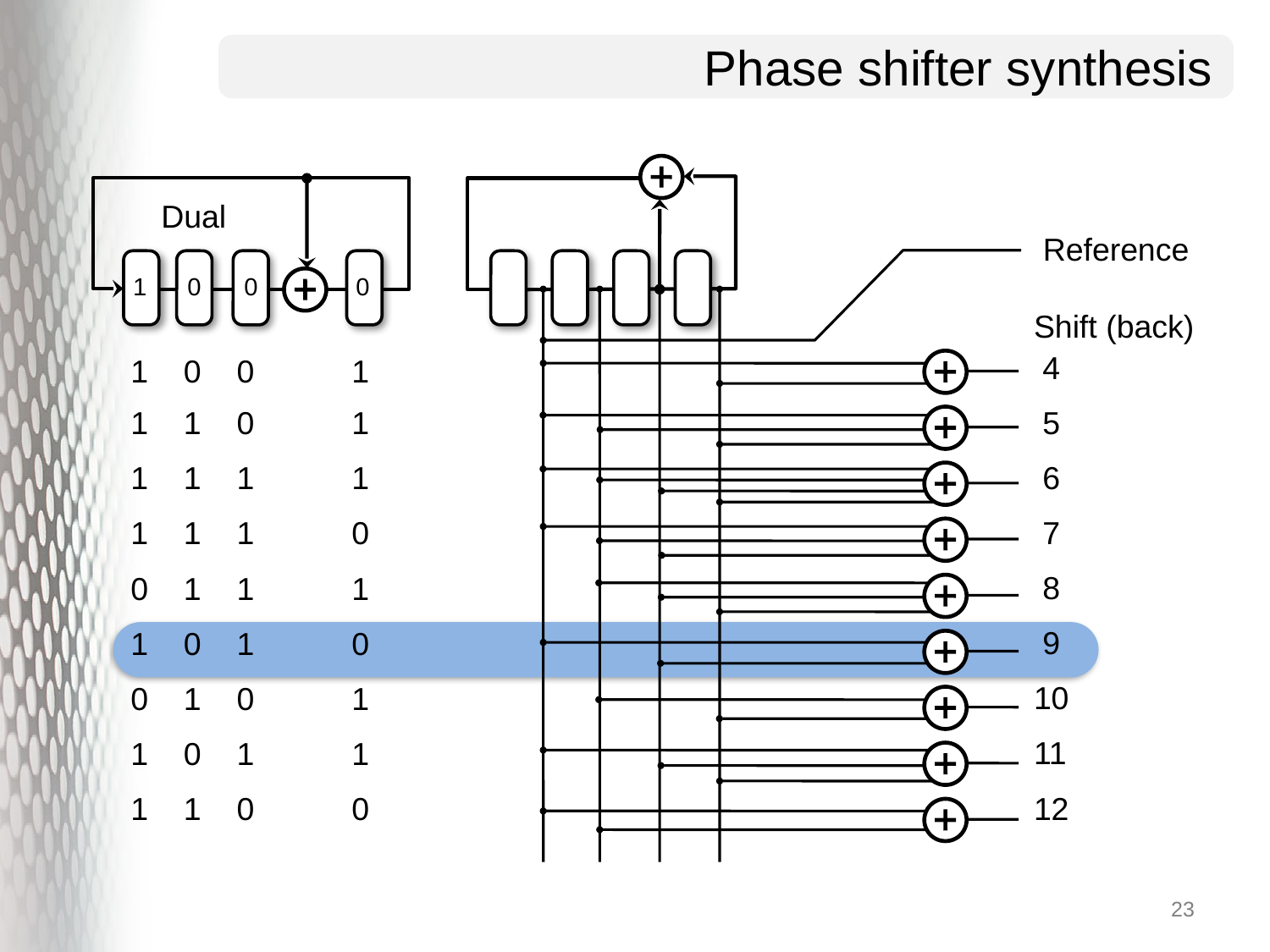

# Phase shifter synthesis

Dual

Reference

1
0
0
0

Shift (back)
 4
 5
 6
 7
 8
 9
10
11
12
1    0    0           1
1    1    0           1
1    1    1           1
1    1    1           0
0    1    1           1
1    0    1           0
0    1    0           1
1    0    1           1
1    1    0           0